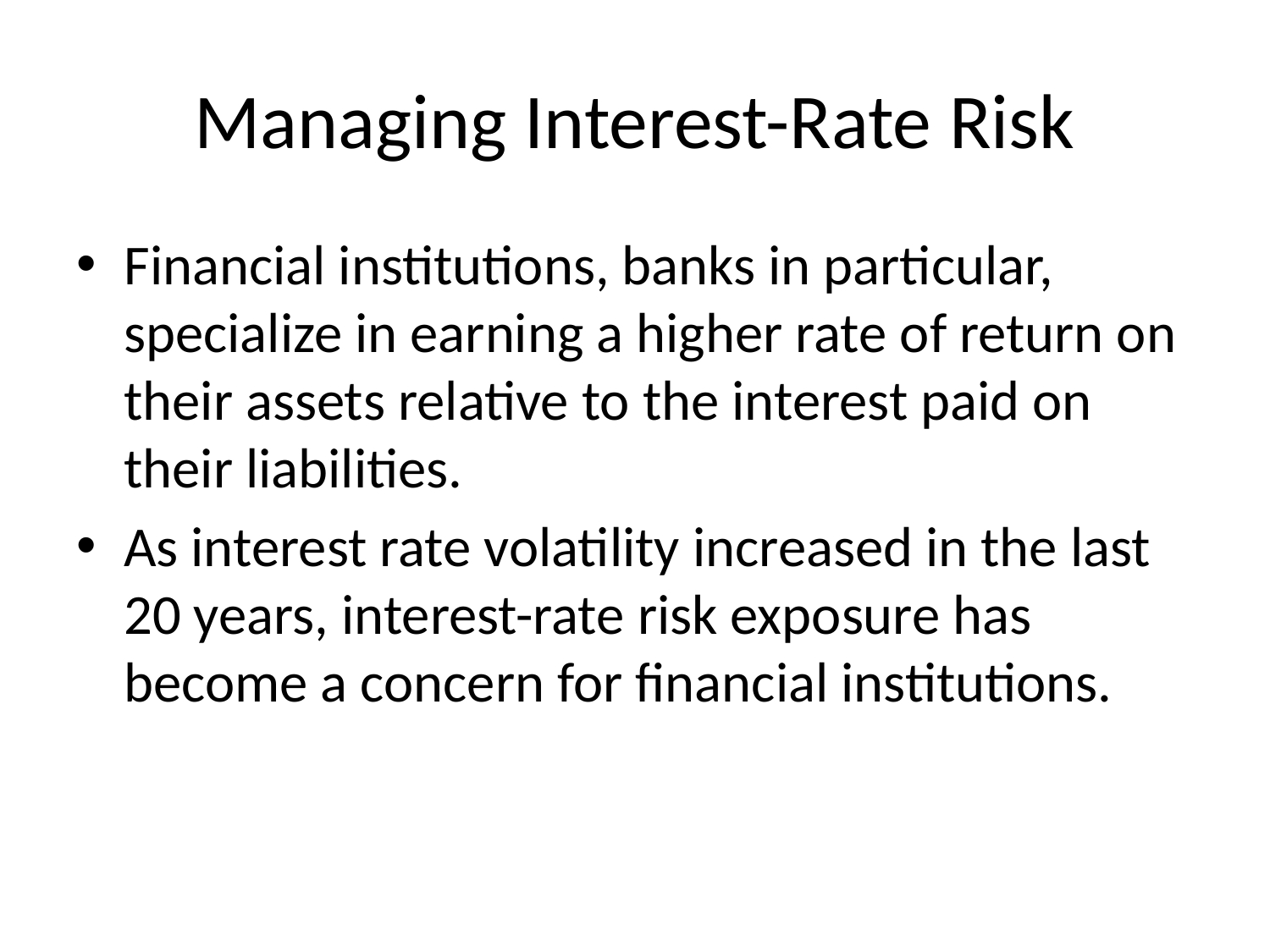

# Managing Interest-Rate Risk
Financial institutions, banks in particular, specialize in earning a higher rate of return on their assets relative to the interest paid on their liabilities.
As interest rate volatility increased in the last 20 years, interest-rate risk exposure has become a concern for financial institutions.